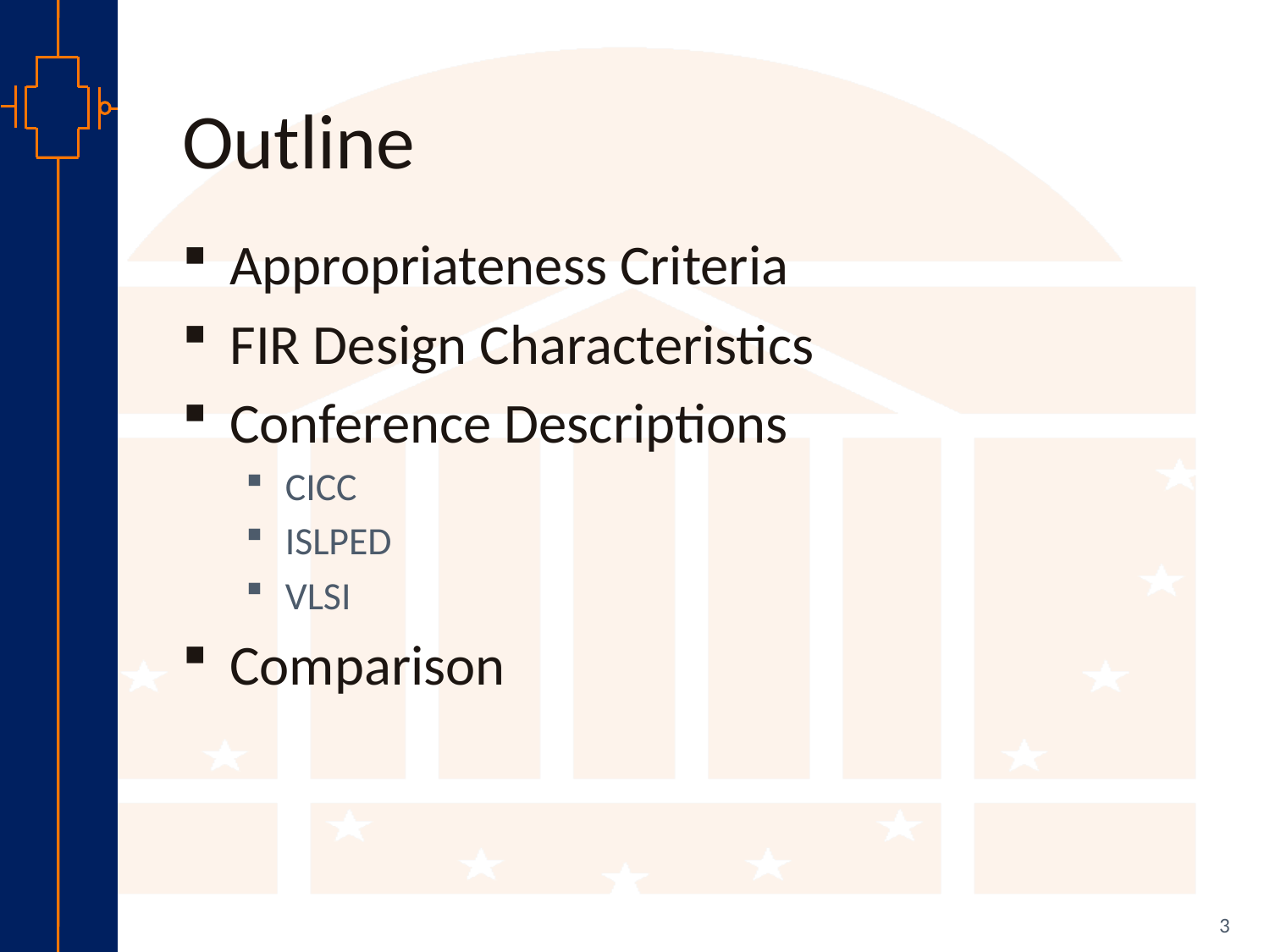

# Outline
Appropriateness Criteria
FIR Design Characteristics
Conference Descriptions
CICC
ISLPED
VLSI
Comparison

3